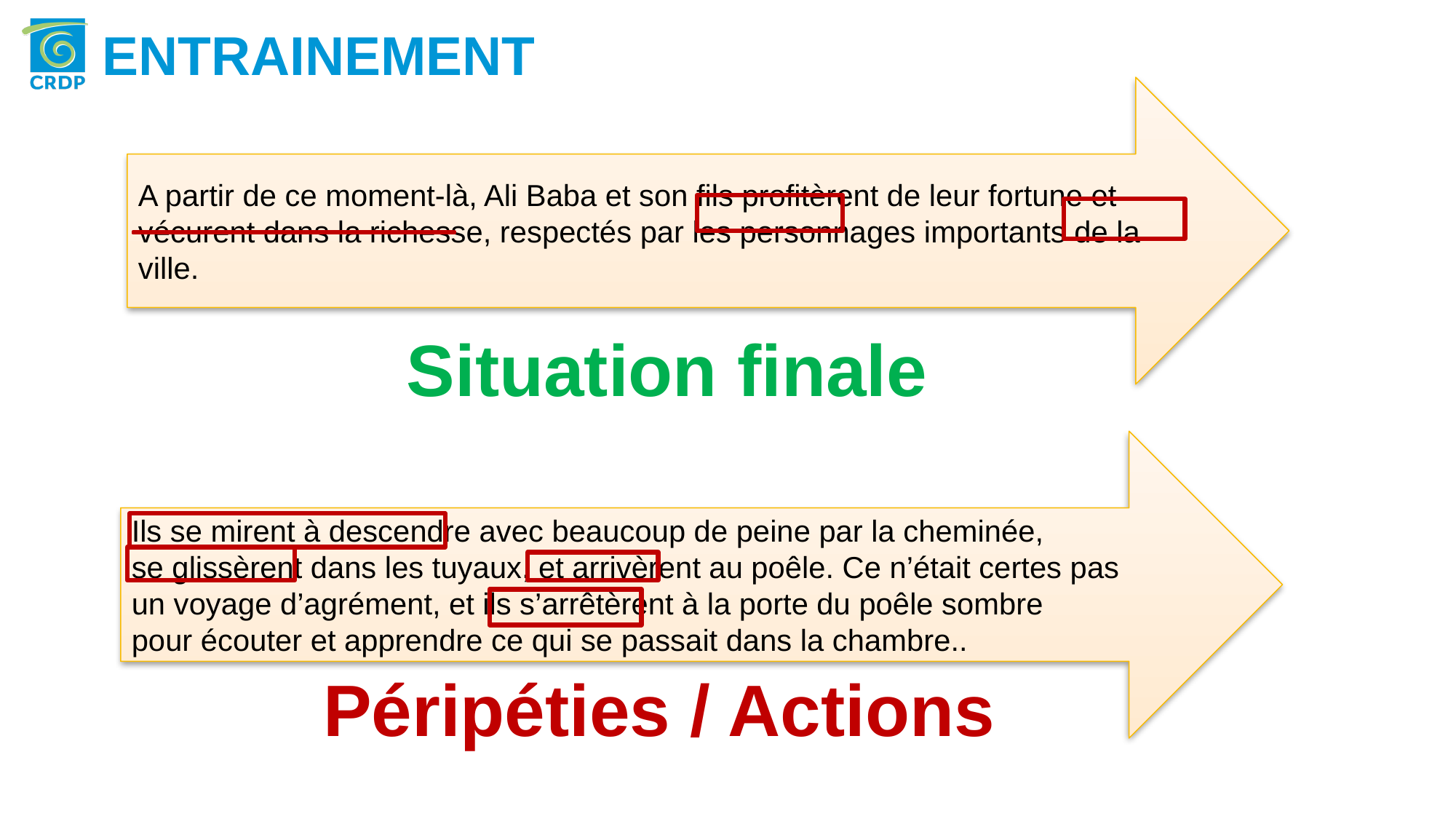

ENTRAINEMENT
A partir de ce moment-là, Ali Baba et son fils profitèrent de leur fortune et vécurent dans la richesse, respectés par les personnages importants de la ville.

Situation finale
Ils se mirent à descendre avec beaucoup de peine par la cheminée,
se glissèrent dans les tuyaux, et arrivèrent au poêle. Ce n’était certes pas
un voyage d’agrément, et ils s’arrêtèrent à la porte du poêle sombre
pour écouter et apprendre ce qui se passait dans la chambre..

Péripéties / Actions